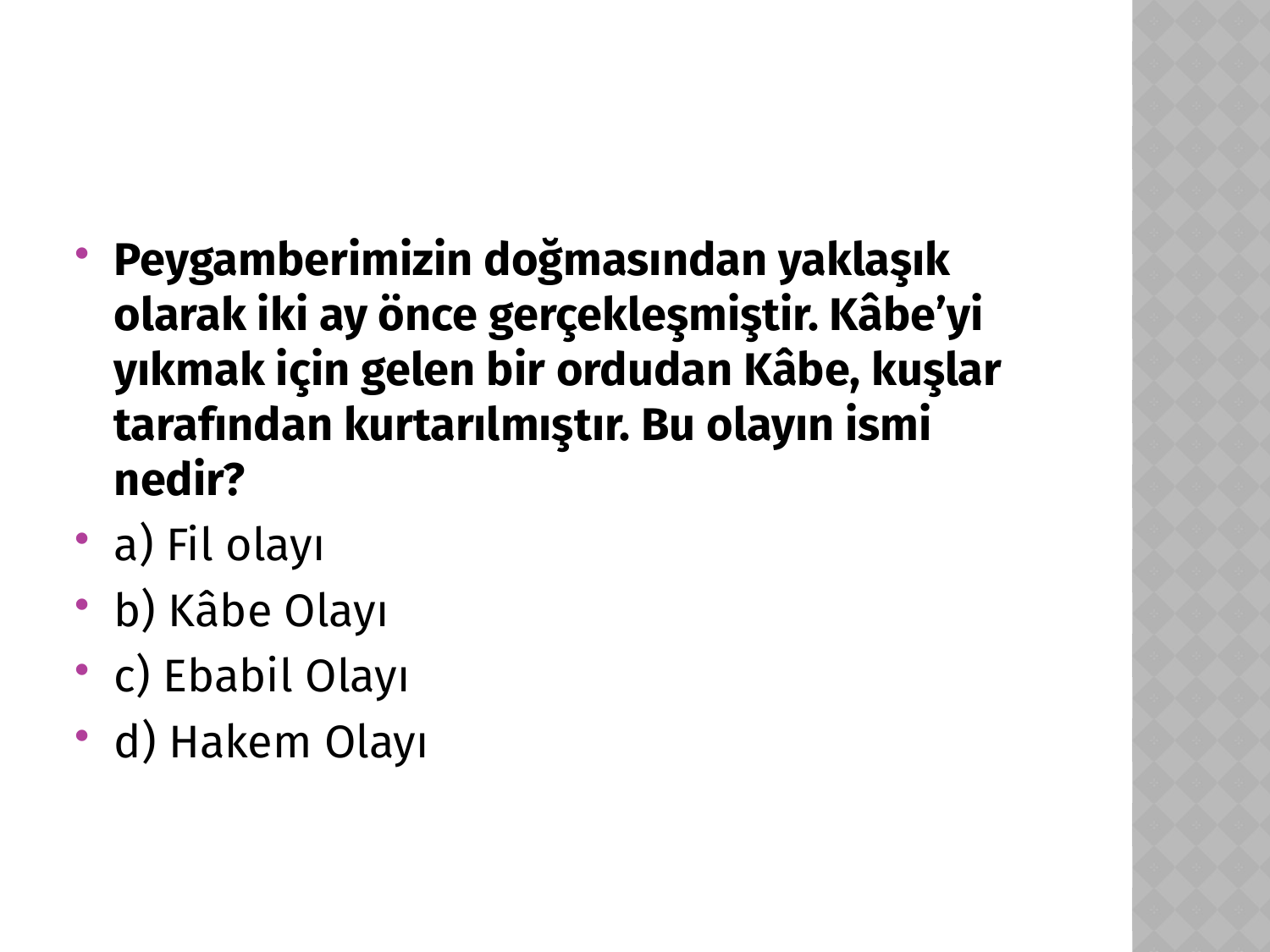

#
Peygamberimizin doğmasından yaklaşık olarak iki ay önce gerçekleşmiştir. Kâbe’yi yıkmak için gelen bir ordudan Kâbe, kuşlar tarafından kurtarılmıştır. Bu olayın ismi nedir?
a) Fil olayı
b) Kâbe Olayı
c) Ebabil Olayı
d) Hakem Olayı